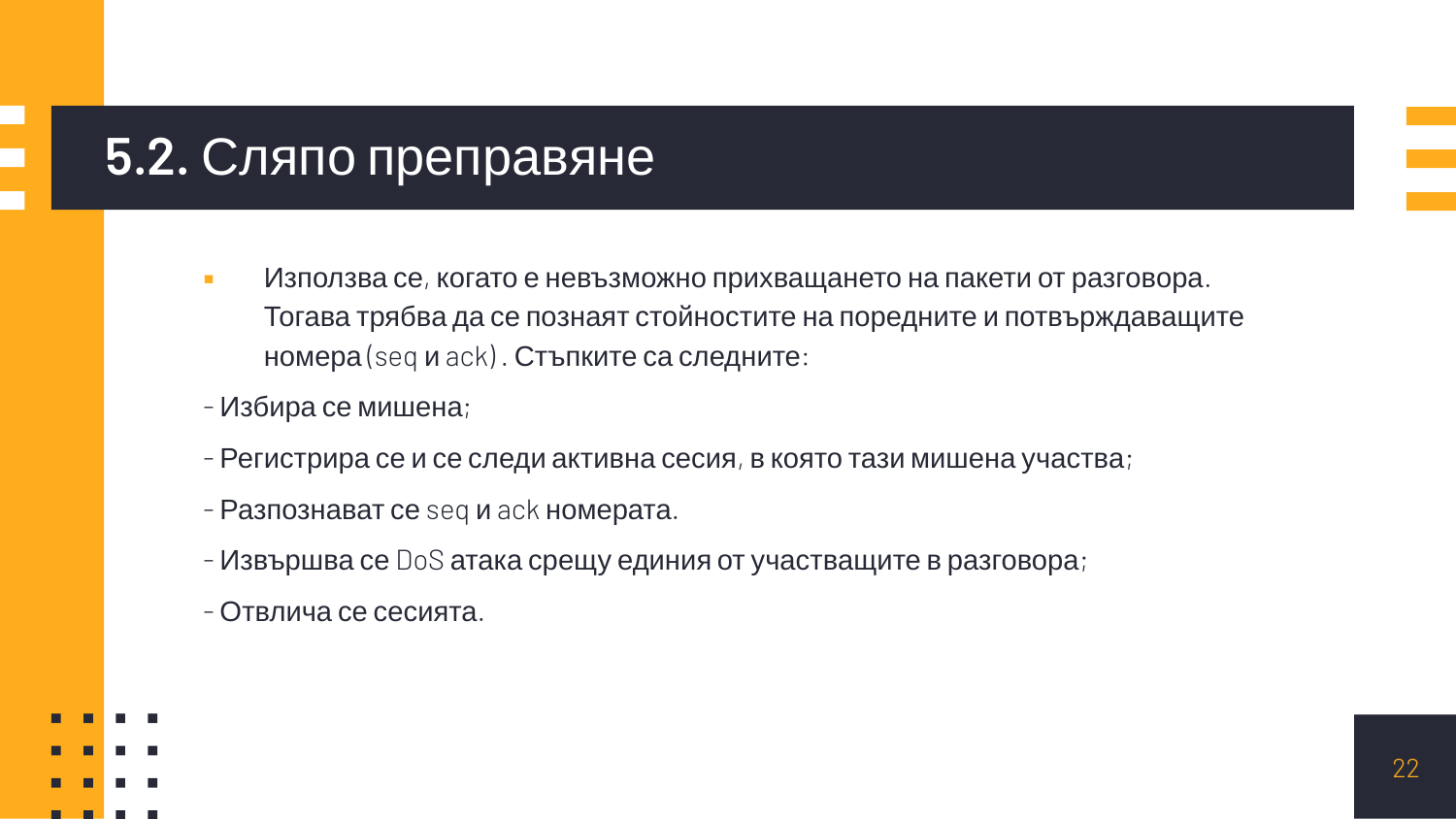

# 5.2. Сляпо преправяне
Използва се, когато е невъзможно прихващането на пакети от разговора. Тогава трябва да се познаят стойностите на поредните и потвърждаващите номера (seq и ack) . Стъпките са следните:
- Избира се мишена;
- Регистрира се и се следи активна сесия, в която тази мишена участва;
- Разпознават се seq и ack номерата.
- Извършва се DoS атака срещу единия от участващите в разговора;
- Отвлича се сесията.
22